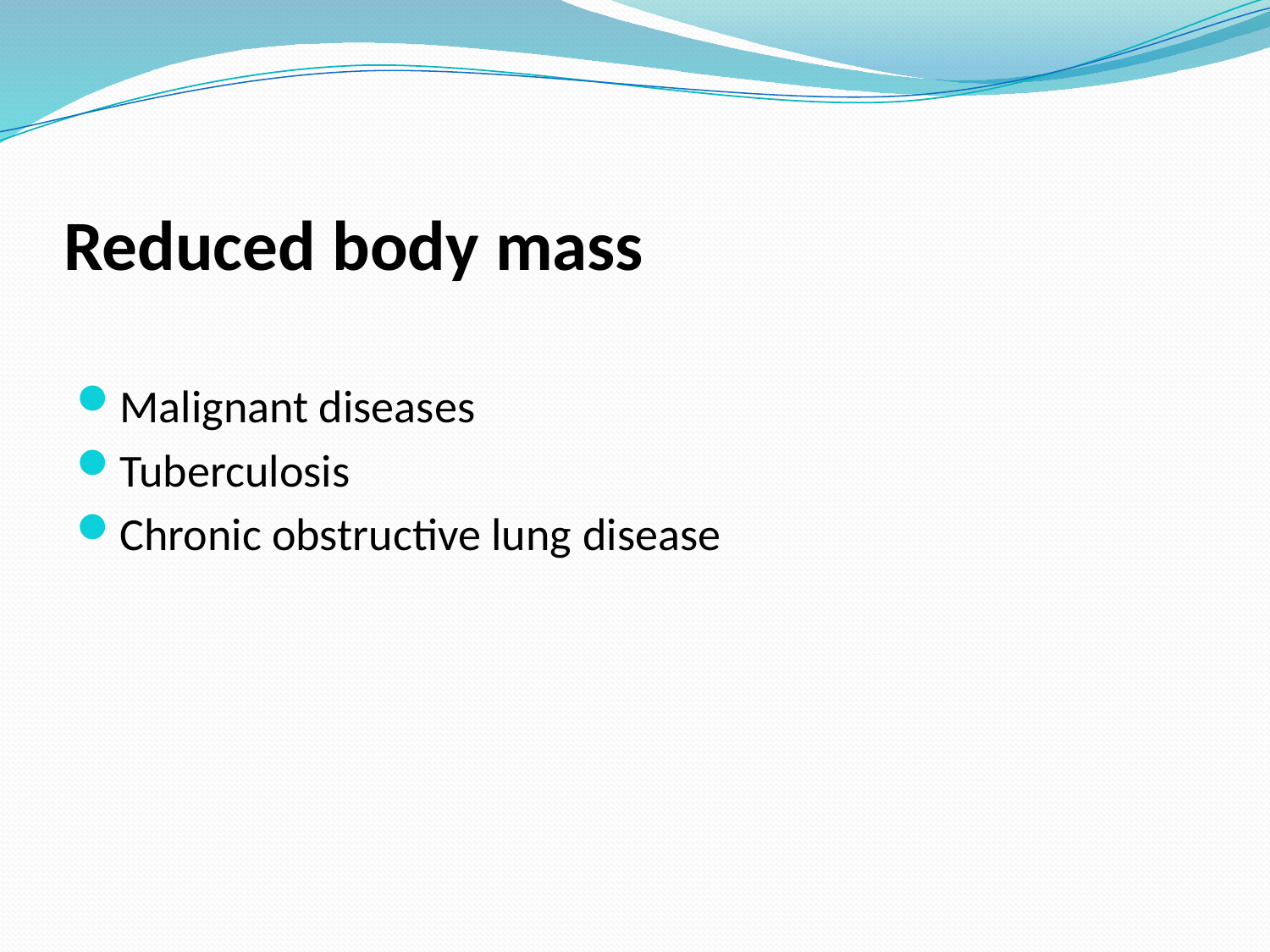

# Reduced body mass

Malignant diseases
Tuberculosis
Chronic obstructive lung disease